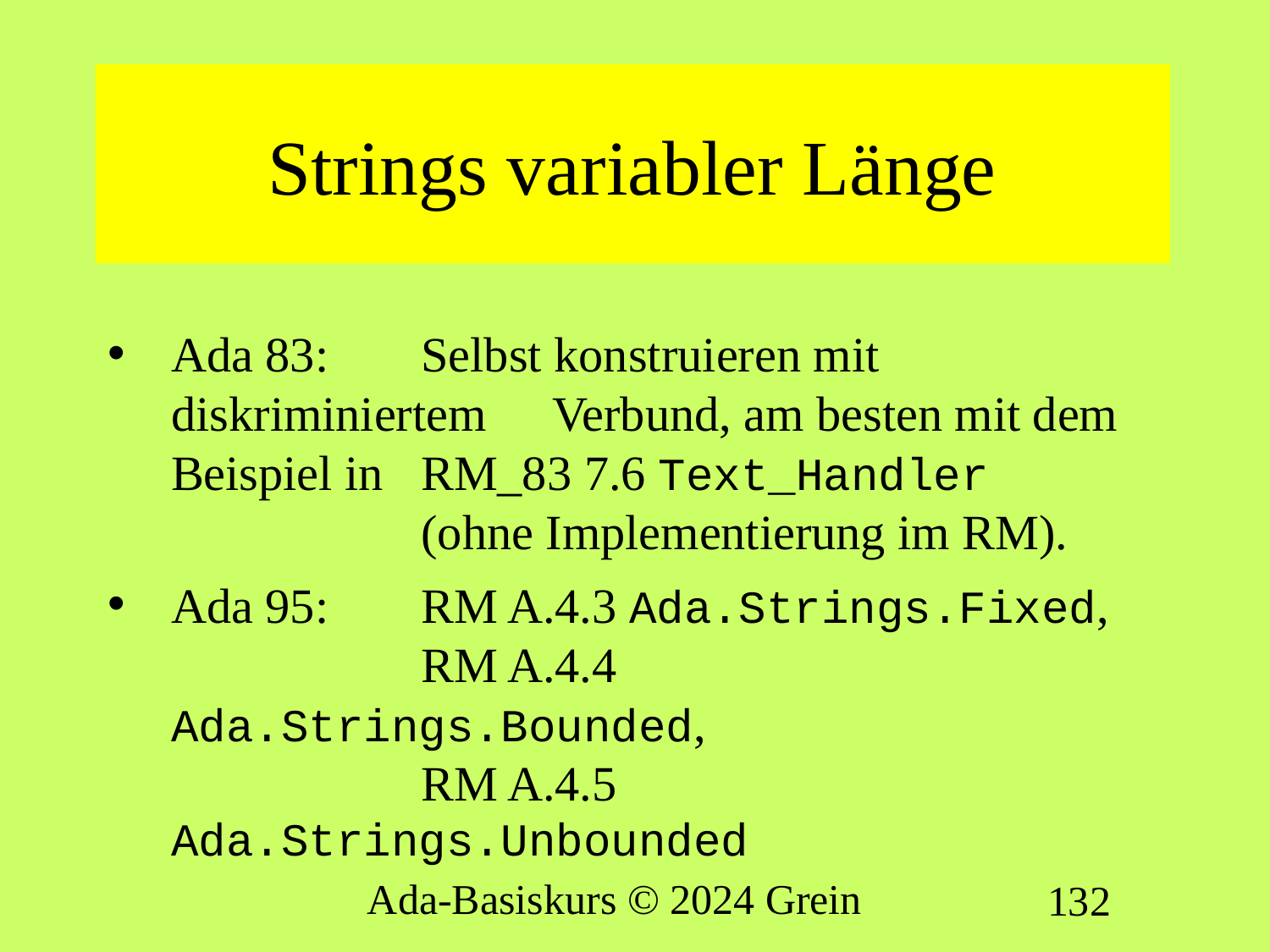

# Strings variabler Länge
Ada 83:	Selbst konstruieren mit diskriminiertem 	Verbund, am besten mit dem Beispiel in 	RM_83 7.6 Text_Handler
	(ohne Implementierung im RM).
Ada 95:	RM A.4.3 Ada.Strings.Fixed,
	RM A.4.4 Ada.Strings.Bounded,
	RM A.4.5 Ada.Strings.Unbounded
Ada-Basiskurs © 2024 Grein
132